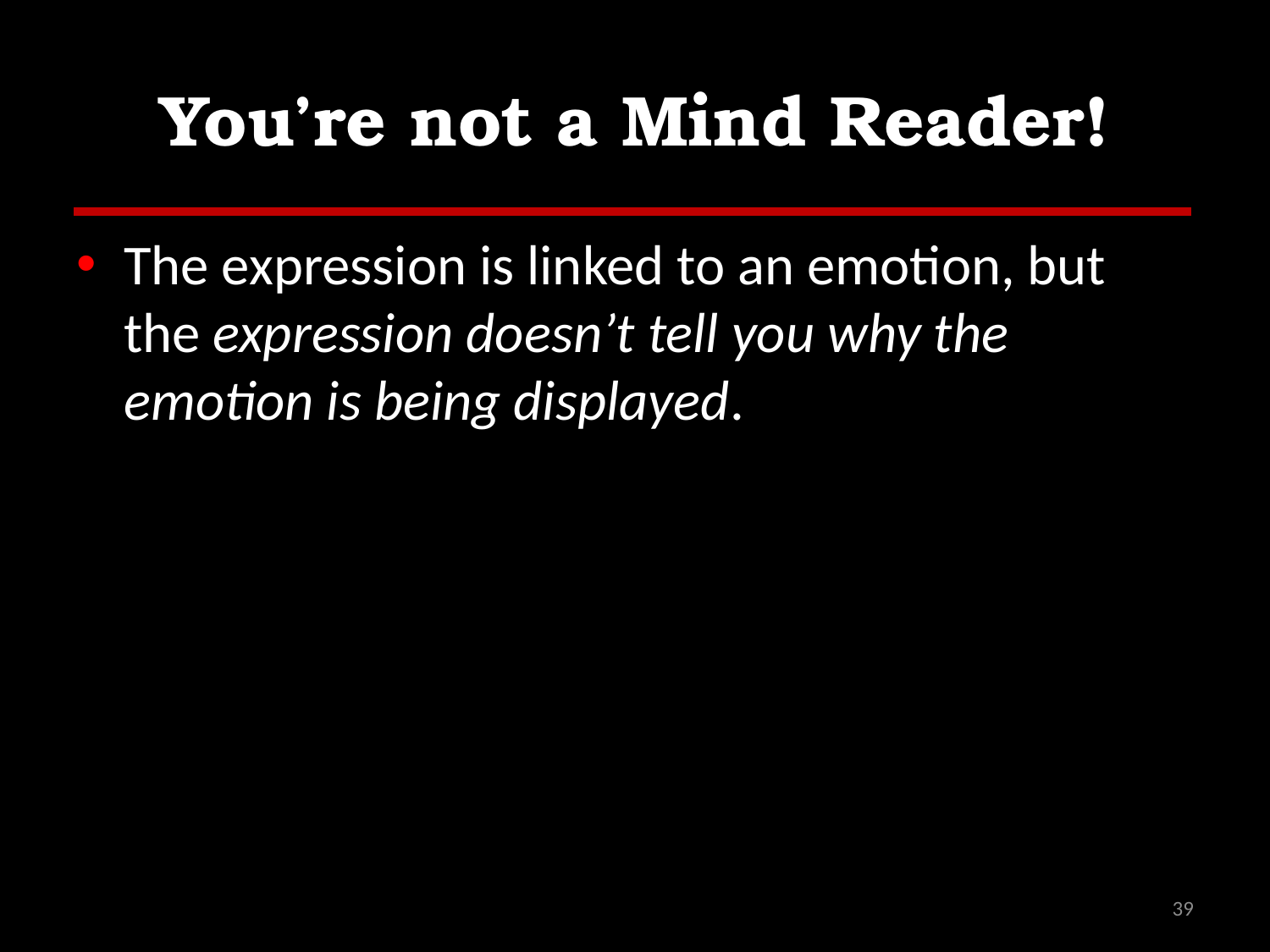

# You’re not a Mind Reader!
The expression is linked to an emotion, but the expression doesn’t tell you why the emotion is being displayed.
39